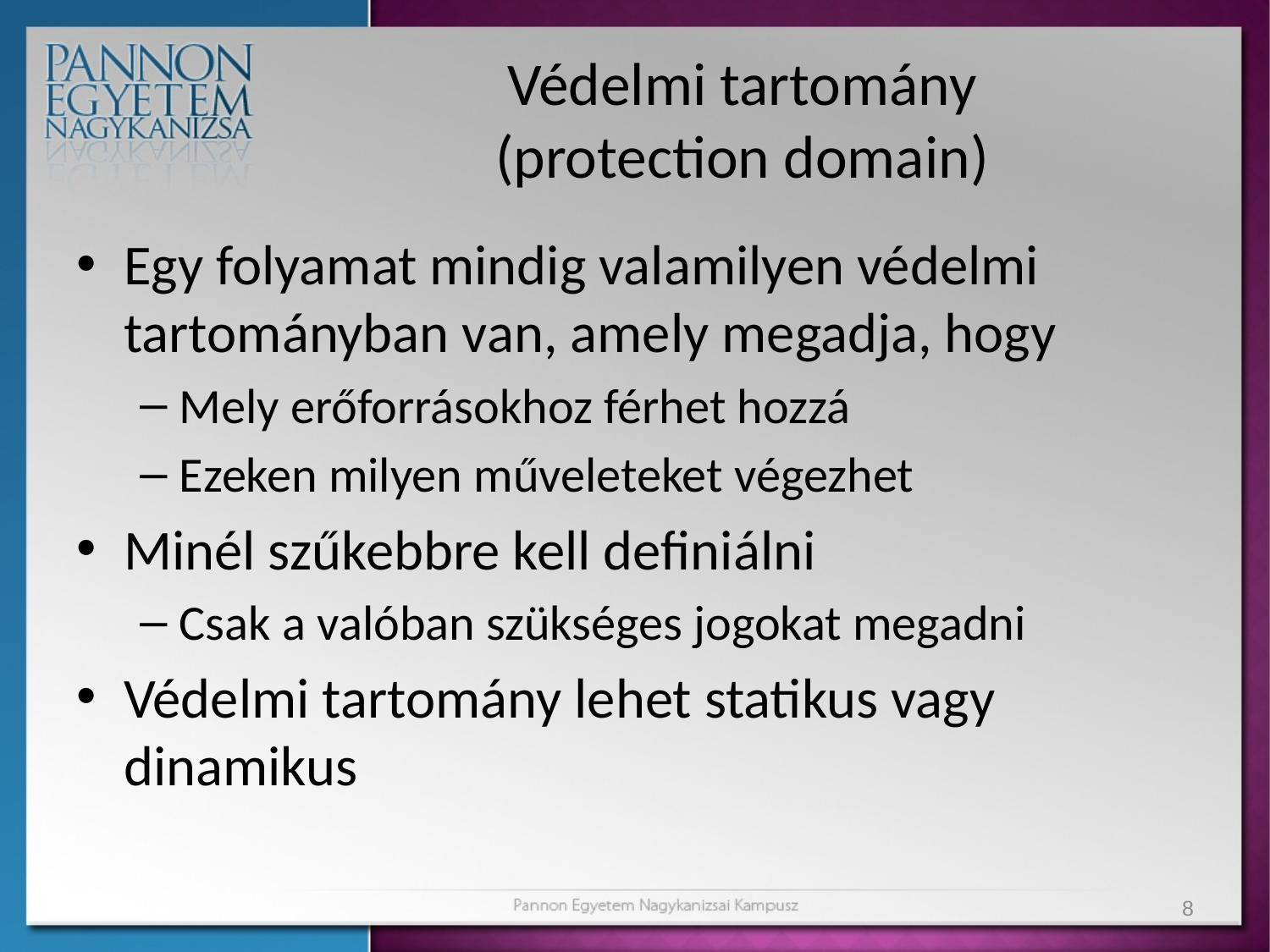

# Védelmi tartomány (protection domain)
Egy folyamat mindig valamilyen védelmi tartományban van, amely megadja, hogy
Mely erőforrásokhoz férhet hozzá
Ezeken milyen műveleteket végezhet
Minél szűkebbre kell definiálni
Csak a valóban szükséges jogokat megadni
Védelmi tartomány lehet statikus vagy dinamikus
8